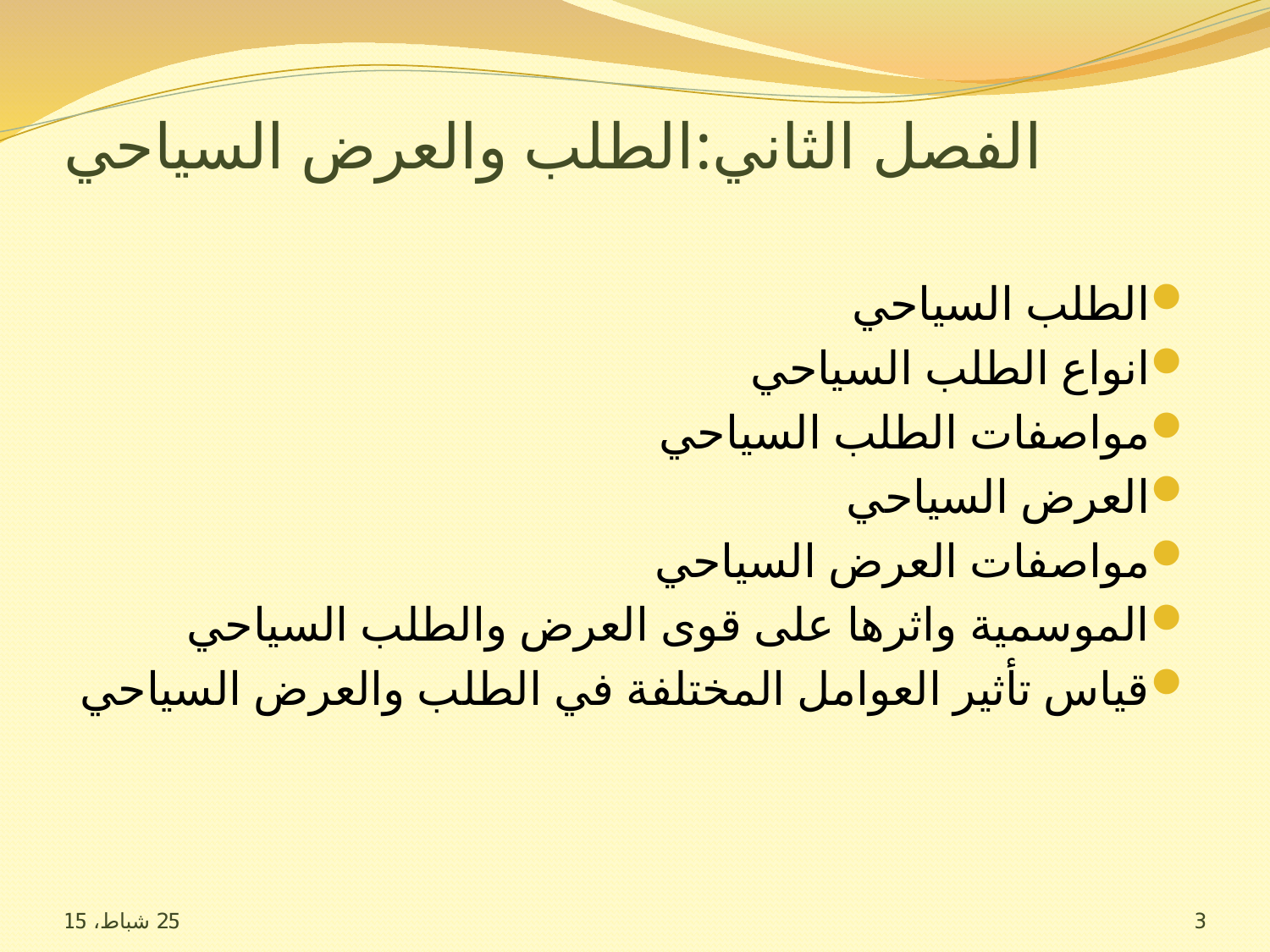

# الفصل الثاني:الطلب والعرض السياحي
الطلب السياحي
انواع الطلب السياحي
مواصفات الطلب السياحي
العرض السياحي
مواصفات العرض السياحي
الموسمية واثرها على قوى العرض والطلب السياحي
قياس تأثير العوامل المختلفة في الطلب والعرض السياحي

25 شباط، 15
3